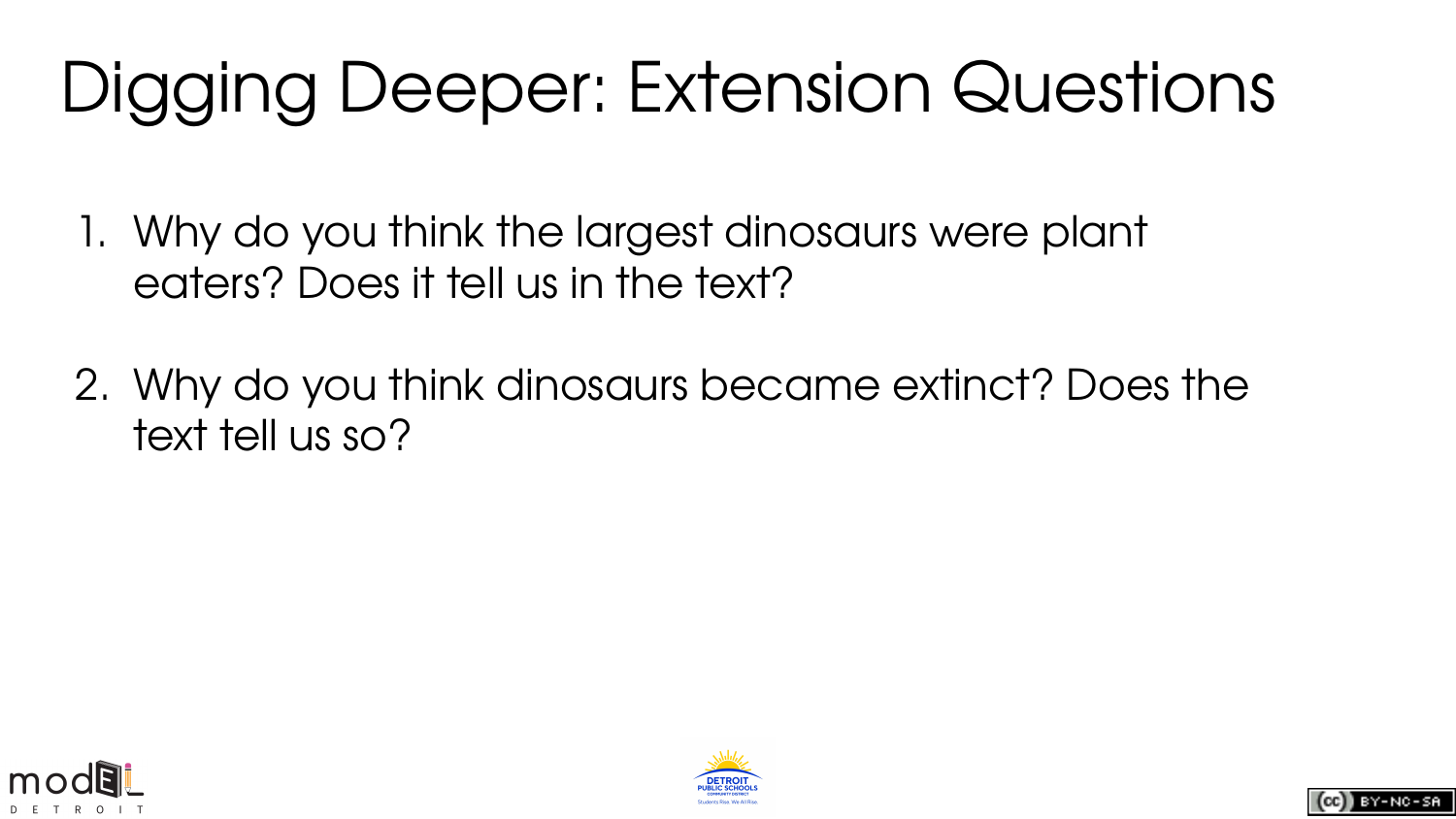

Digging Deeper: Extension Questions
Why do you think the largest dinosaurs were plant eaters? Does it tell us in the text?

Why do you think dinosaurs became extinct? Does the text tell us so?